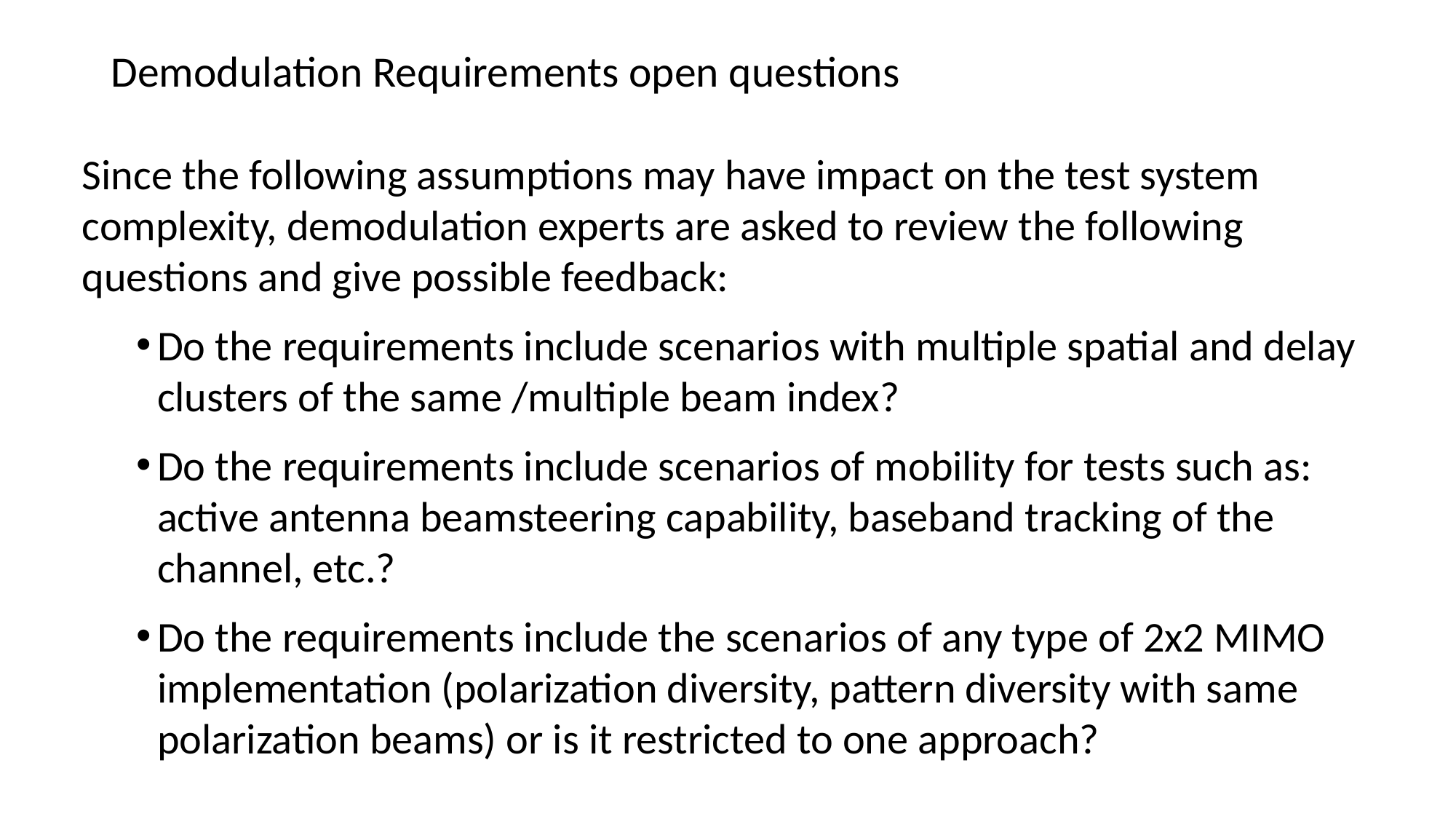

# Demodulation Requirements open questions
Since the following assumptions may have impact on the test system complexity, demodulation experts are asked to review the following questions and give possible feedback:
Do the requirements include scenarios with multiple spatial and delay clusters of the same /multiple beam index?
Do the requirements include scenarios of mobility for tests such as: active antenna beamsteering capability, baseband tracking of the channel, etc.?
Do the requirements include the scenarios of any type of 2x2 MIMO implementation (polarization diversity, pattern diversity with same polarization beams) or is it restricted to one approach?